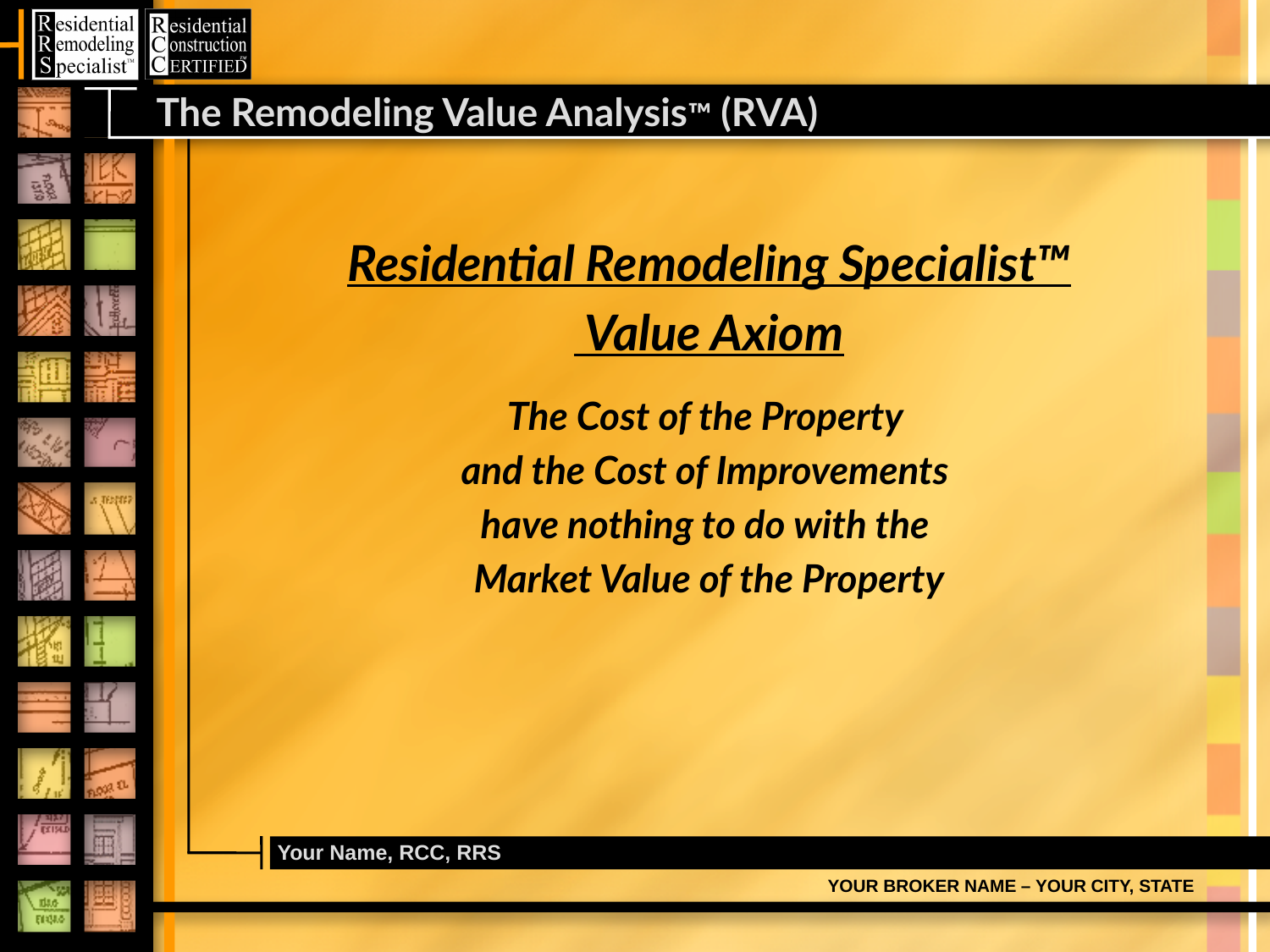

# The Remodeling Value Analysis™ (RVA)

Residential Remodeling Specialist™
 Value Axiom
The Cost of the Property
and the Cost of Improvements
have nothing to do with the
Market Value of the Property

Your Name, RCC, RRS